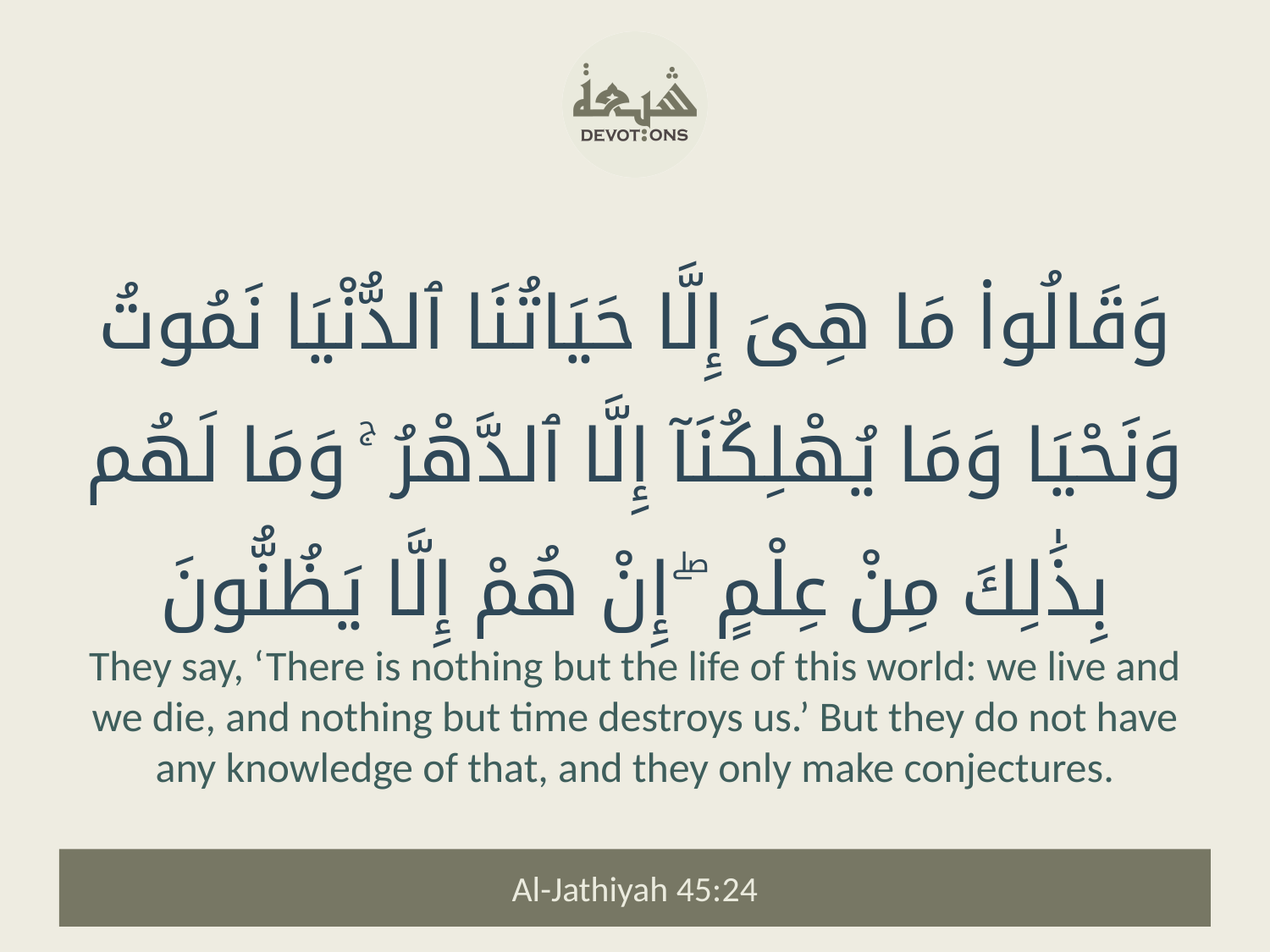

وَقَالُوا۟ مَا هِىَ إِلَّا حَيَاتُنَا ٱلدُّنْيَا نَمُوتُ وَنَحْيَا وَمَا يُهْلِكُنَآ إِلَّا ٱلدَّهْرُ ۚ وَمَا لَهُم بِذَٰلِكَ مِنْ عِلْمٍ ۖ إِنْ هُمْ إِلَّا يَظُنُّونَ
They say, ‘There is nothing but the life of this world: we live and we die, and nothing but time destroys us.’ But they do not have any knowledge of that, and they only make conjectures.
Al-Jathiyah 45:24